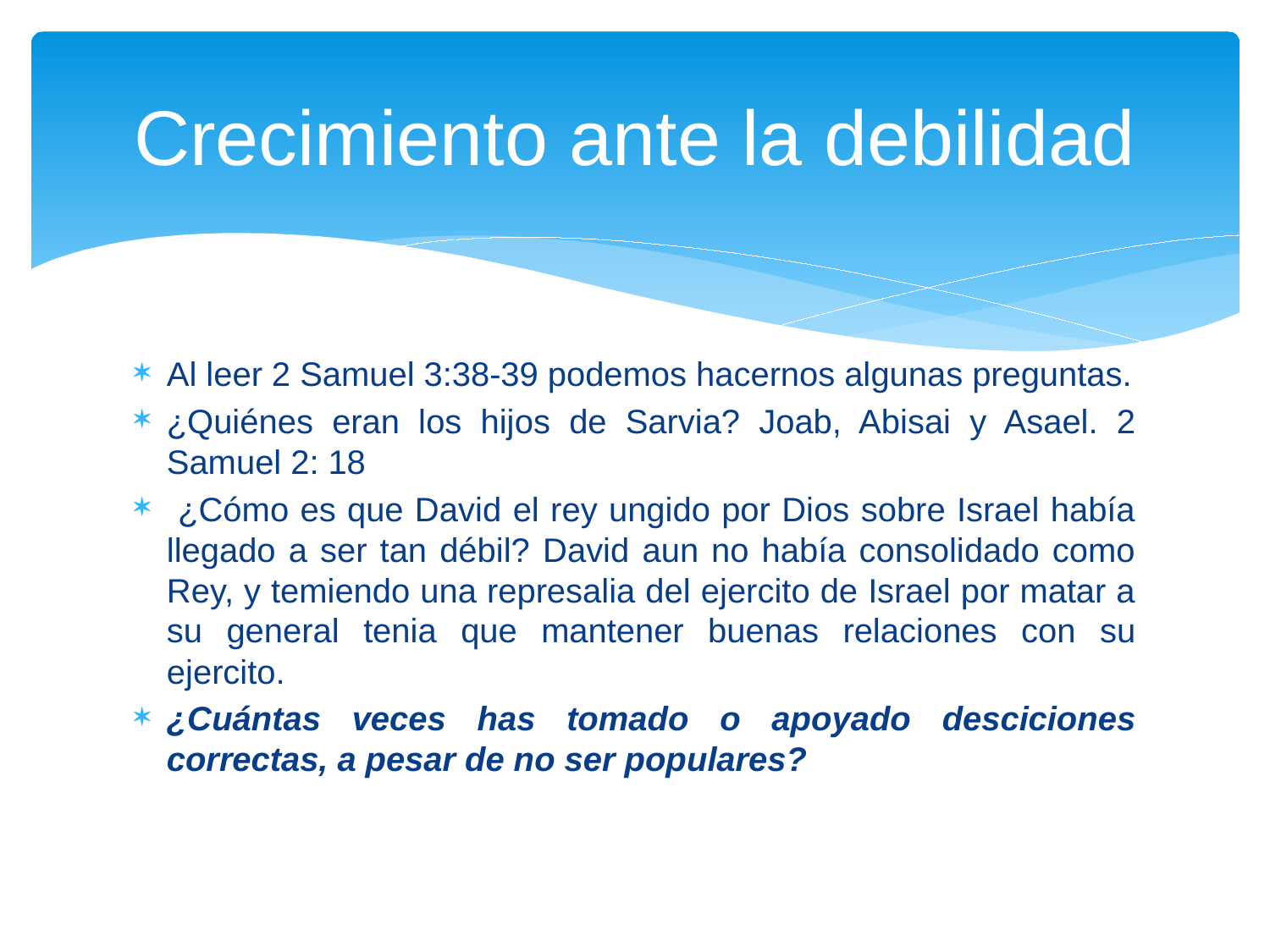

# Crecimiento ante la debilidad
Al leer 2 Samuel 3:38-39 podemos hacernos algunas preguntas.
¿Quiénes eran los hijos de Sarvia? Joab, Abisai y Asael. 2 Samuel 2: 18
 ¿Cómo es que David el rey ungido por Dios sobre Israel había llegado a ser tan débil? David aun no había consolidado como Rey, y temiendo una represalia del ejercito de Israel por matar a su general tenia que mantener buenas relaciones con su ejercito.
¿Cuántas veces has tomado o apoyado desciciones correctas, a pesar de no ser populares?